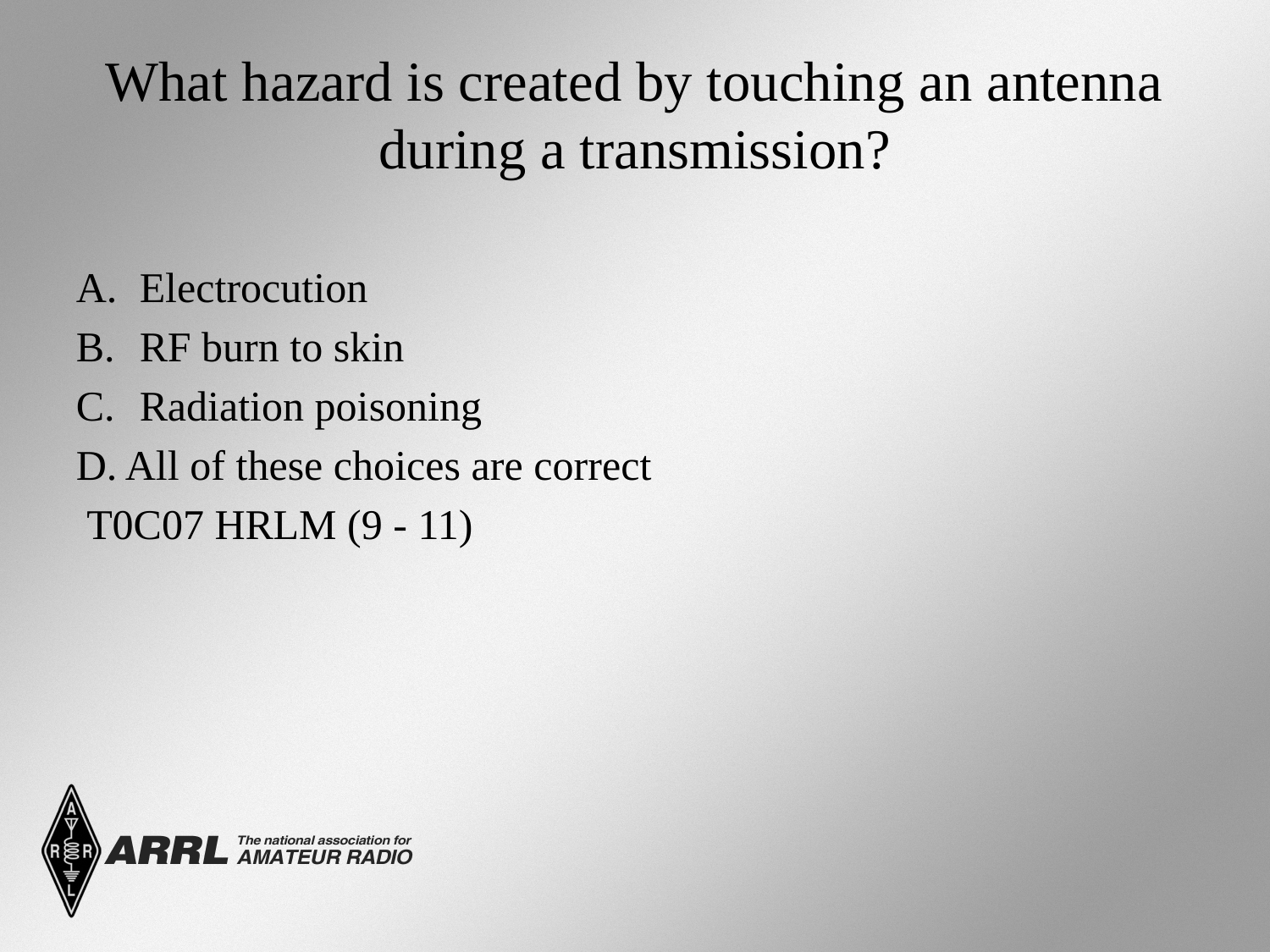

# What hazard is created by touching an antenna during a transmission?
Electrocution
RF burn to skin
Radiation poisoning
D. All of these choices are correct
 T0C07 HRLM (9 - 11)